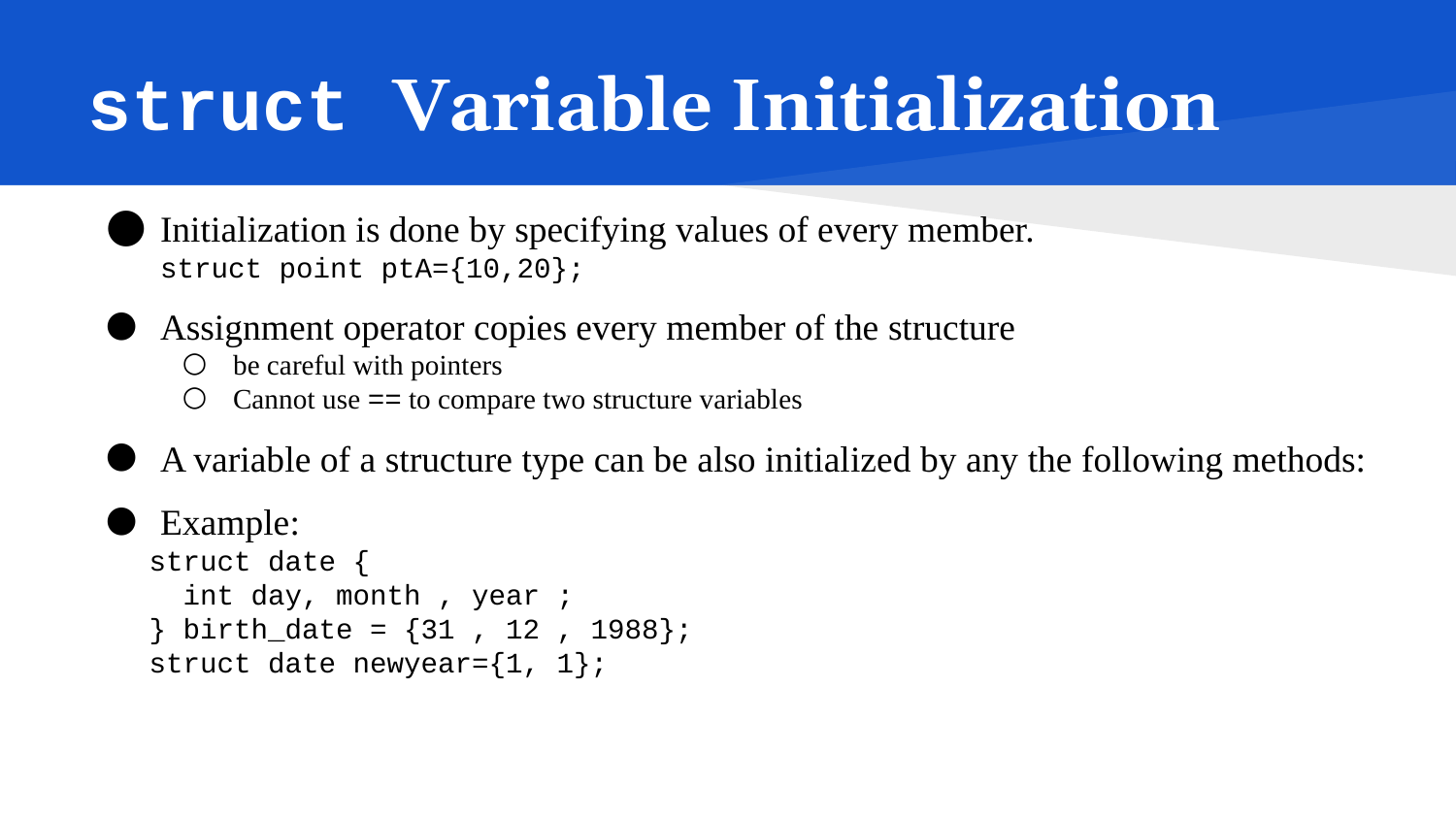

# struct Variable Initialization
Initialization is done by specifying values of every member.
struct point ptA={10,20};
Assignment operator copies every member of the structure
be careful with pointers
Cannot use == to compare two structure variables
A variable of a structure type can be also initialized by any the following methods:
Example:
struct date {
  int day, month , year ;
} birth_date = {31 , 12 , 1988};
struct date newyear={1, 1};